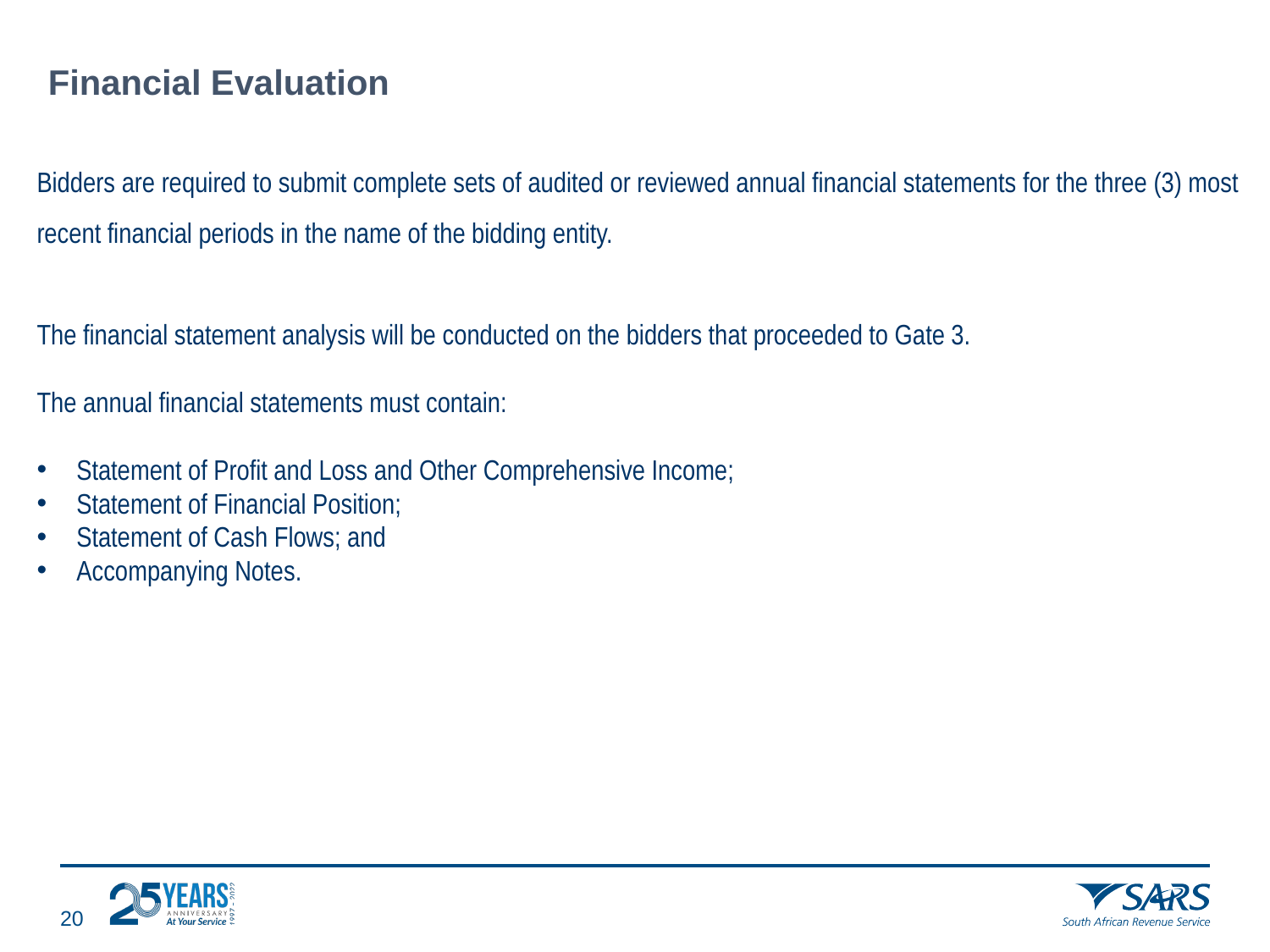

Financial Evaluation
Bidders are required to submit complete sets of audited or reviewed annual financial statements for the three (3) most recent financial periods in the name of the bidding entity.

The financial statement analysis will be conducted on the bidders that proceeded to Gate 3.

The annual financial statements must contain:

Statement of Profit and Loss and Other Comprehensive Income;
Statement of Financial Position;
Statement of Cash Flows; and
Accompanying Notes.

20